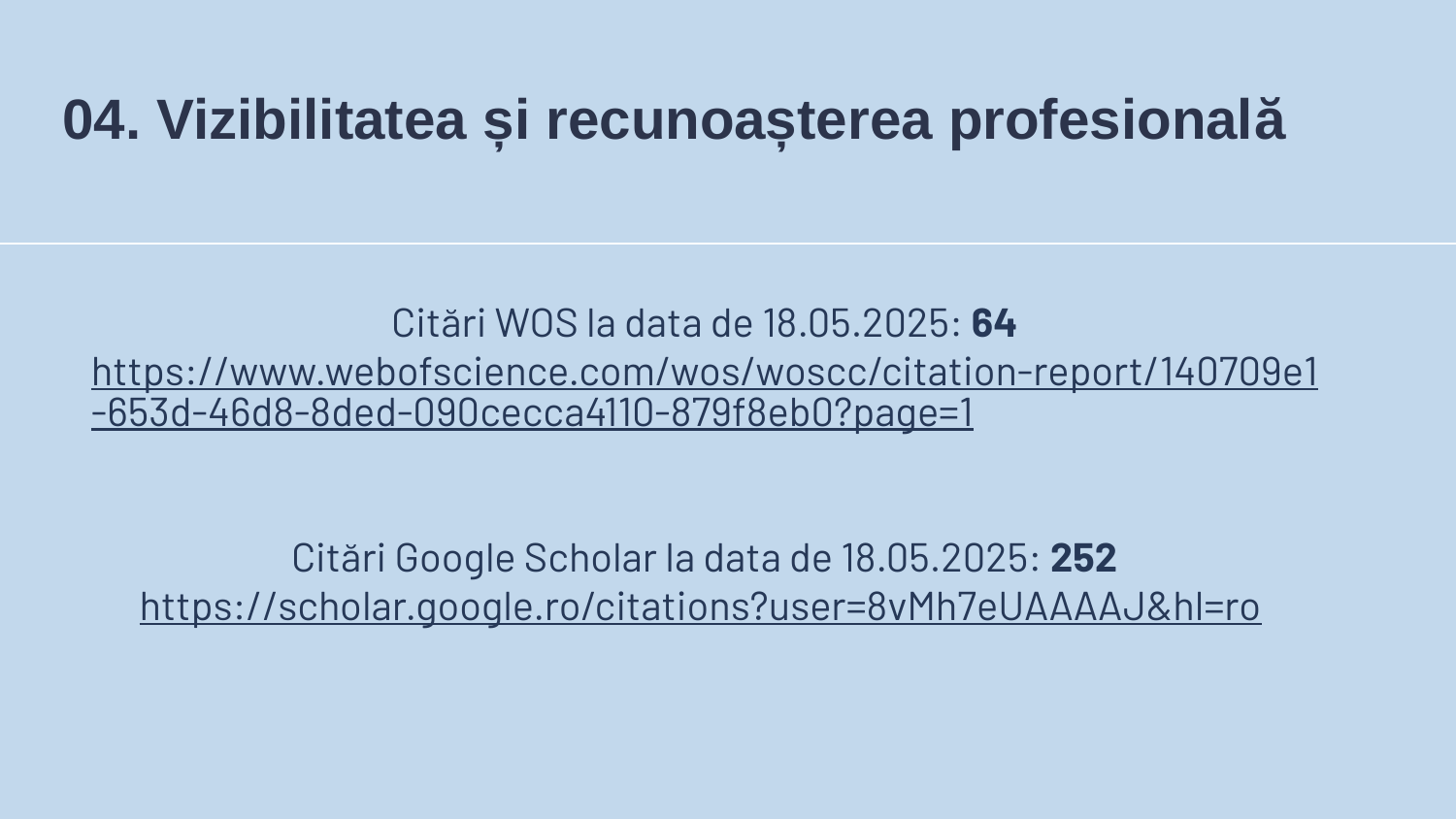

# 04. Vizibilitatea și recunoașterea profesională
Citări WOS la data de 18.05.2025: 64
https://www.webofscience.com/wos/woscc/citation-report/140709e1-653d-46d8-8ded-090cecca4110-879f8eb0?page=1

Citări Google Scholar la data de 18.05.2025: 252
https://scholar.google.ro/citations?user=8vMh7eUAAAAJ&hl=ro